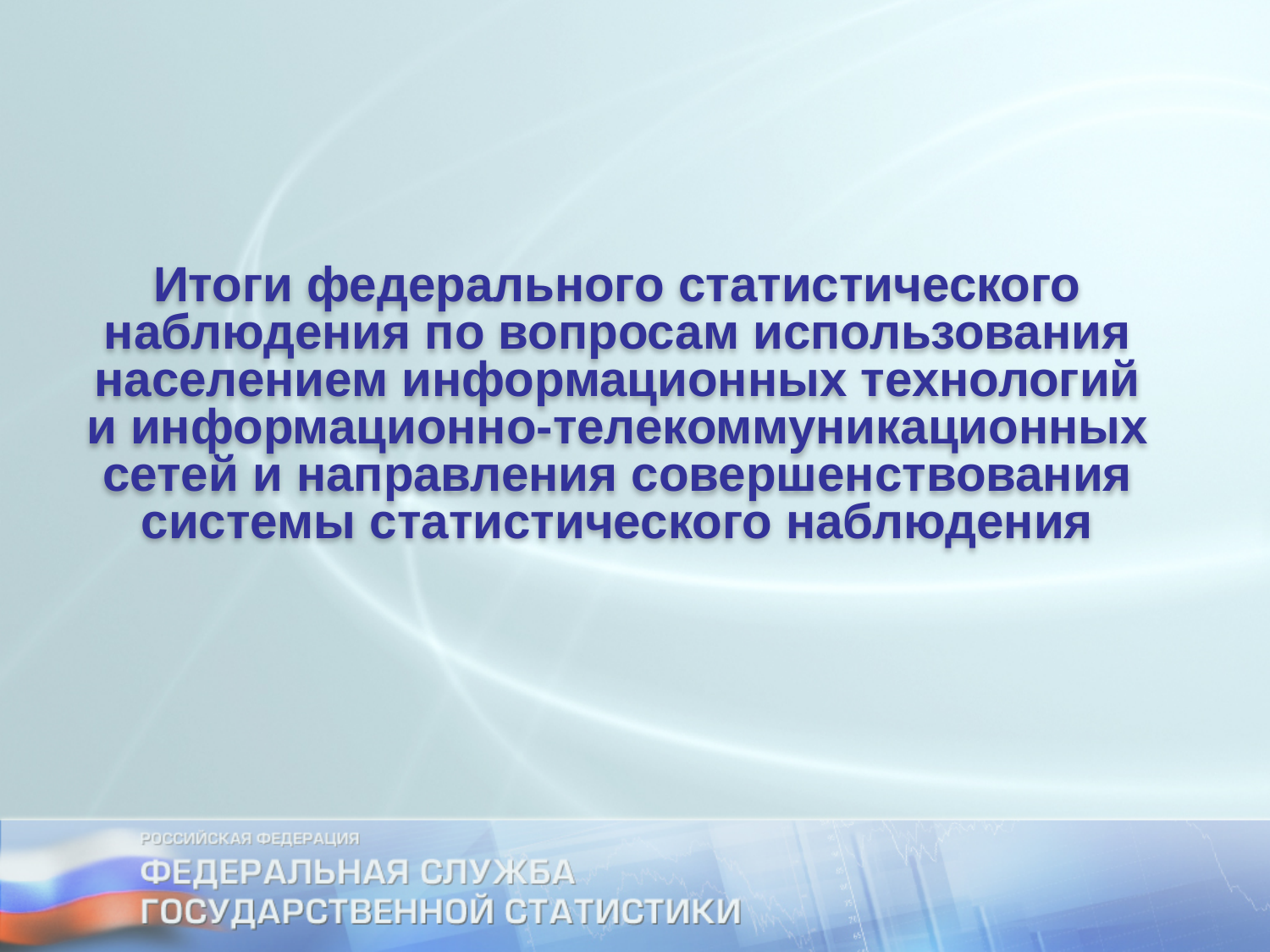

Итоги федерального статистического наблюдения по вопросам использования населением информационных технологий и информационно-телекоммуникационных сетей и направления совершенствования системы статистического наблюдения